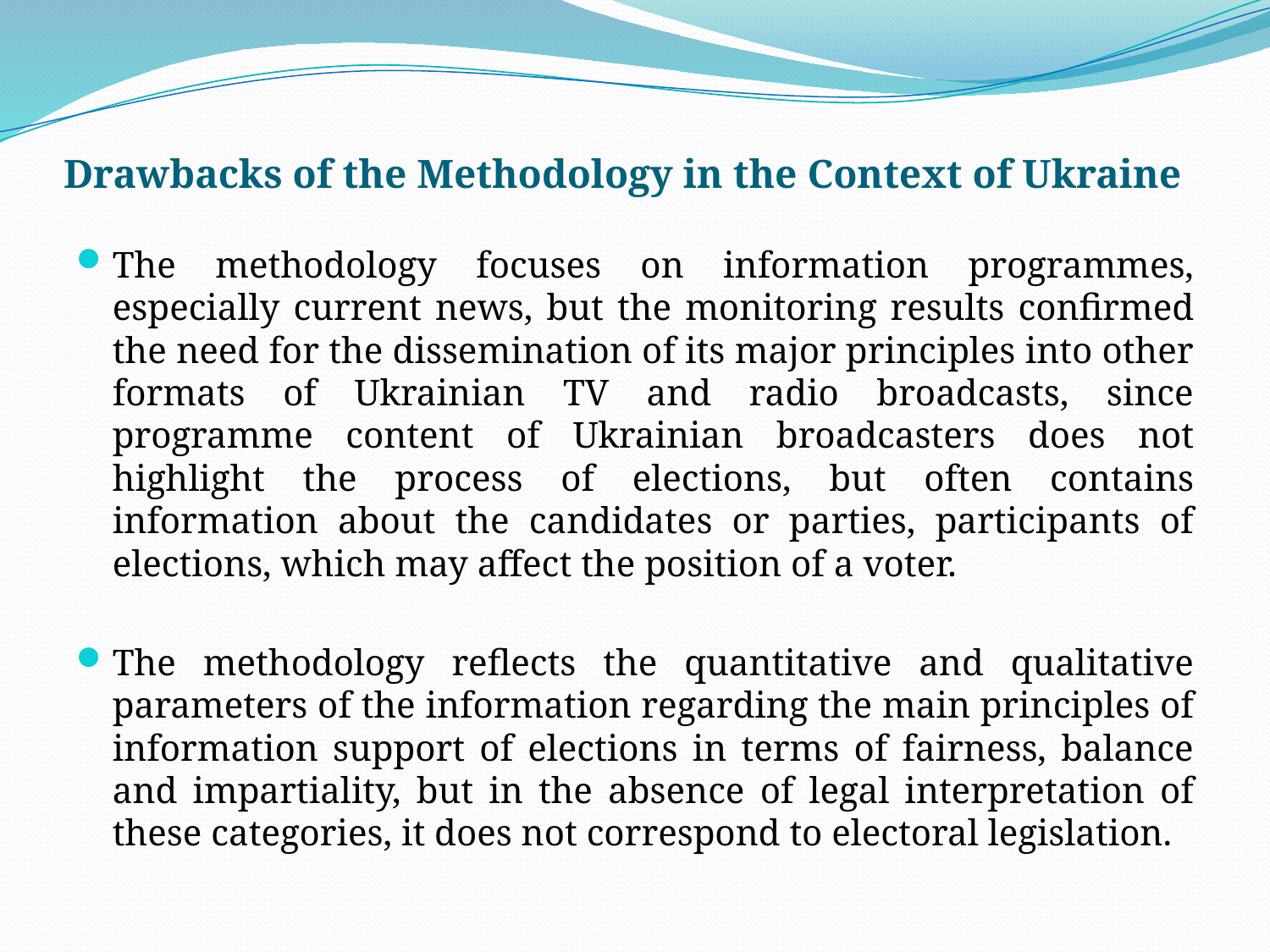

# Drawbacks of the Methodology in the Context of Ukraine
The methodology focuses on information programmes, especially current news, but the monitoring results confirmed the need for the dissemination of its major principles into other formats of Ukrainian TV and radio broadcasts, since programme content of Ukrainian broadcasters does not highlight the process of elections, but often contains information about the candidates or parties, participants of elections, which may affect the position of a voter.

The methodology reflects the quantitative and qualitative parameters of the information regarding the main principles of information support of elections in terms of fairness, balance and impartiality, but in the absence of legal interpretation of these categories, it does not correspond to electoral legislation.